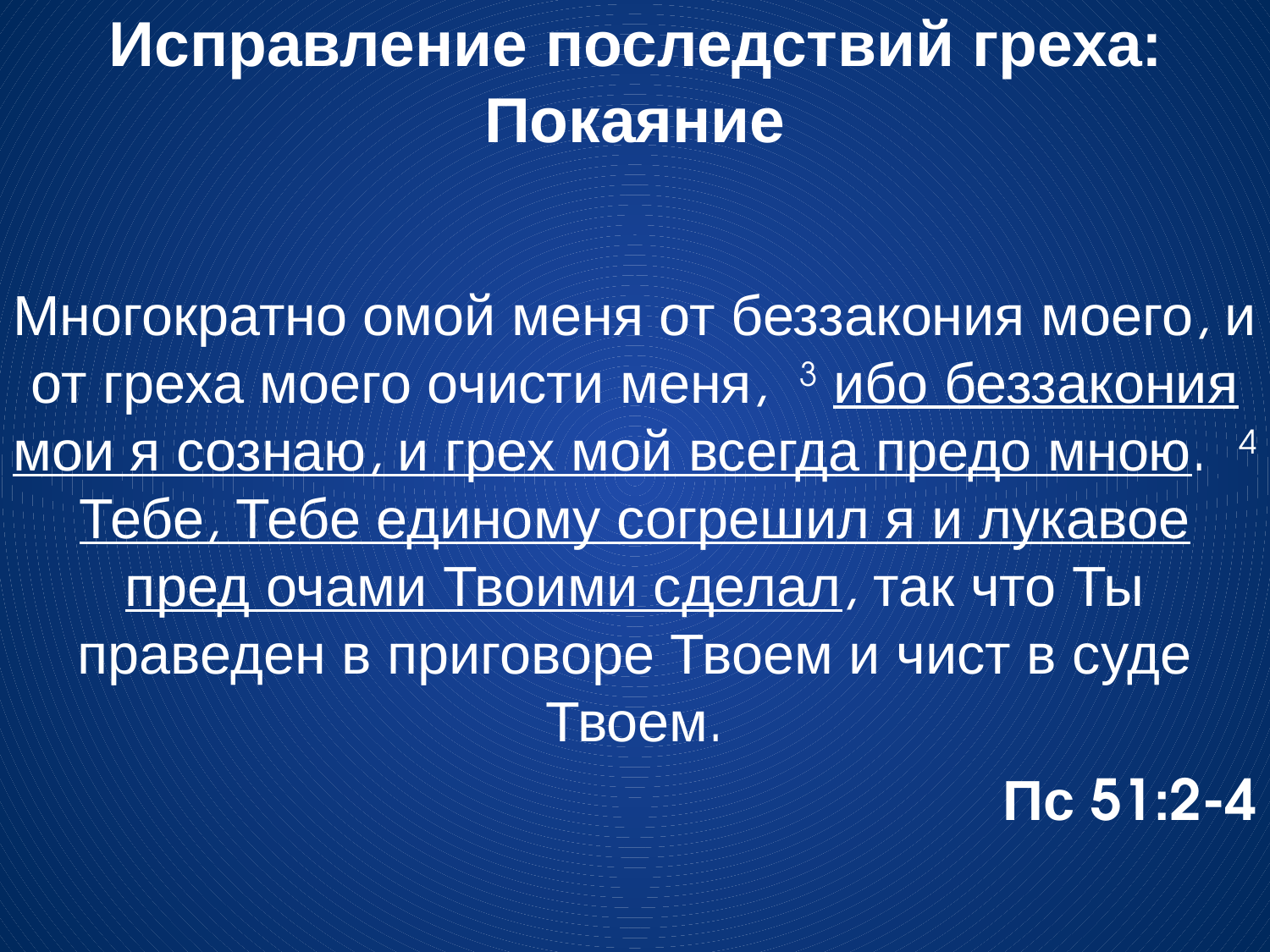

# Исправление последствий греха: Покаяние
Многократно омой меня от беззакония моего, и от греха моего очисти меня,  3 ибо беззакония мои я сознаю, и грех мой всегда предо мною.  4 Тебе, Тебе единому согрешил я и лукавое пред очами Твоими сделал, так что Ты праведен в приговоре Твоем и чист в суде Твоем.
Пс 51:2-4